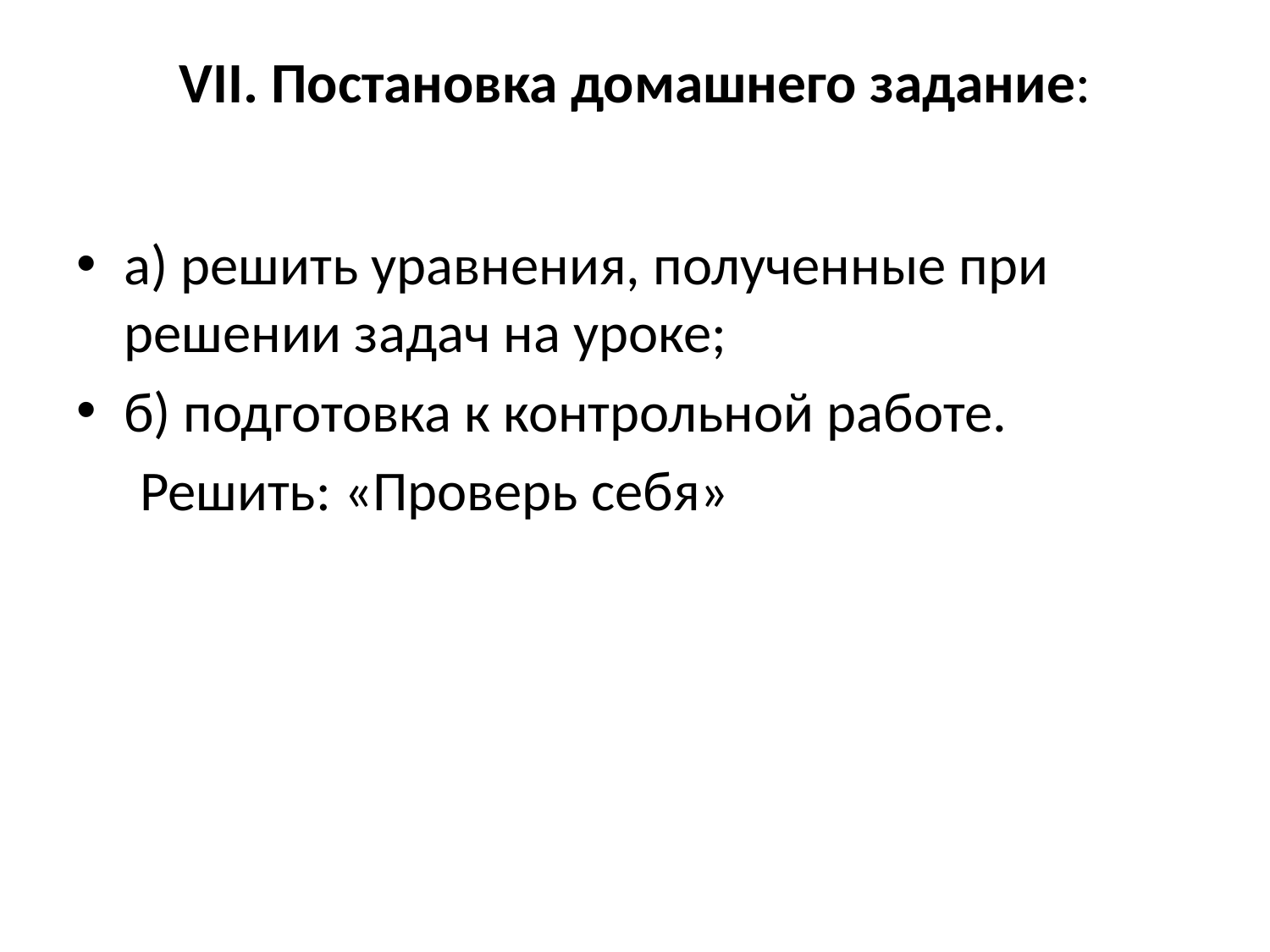

# VII. Постановка домашнего задание:
а) решить уравнения, полученные при решении задач на уроке;
б) подготовка к контрольной работе.
     Решить: «Проверь себя»